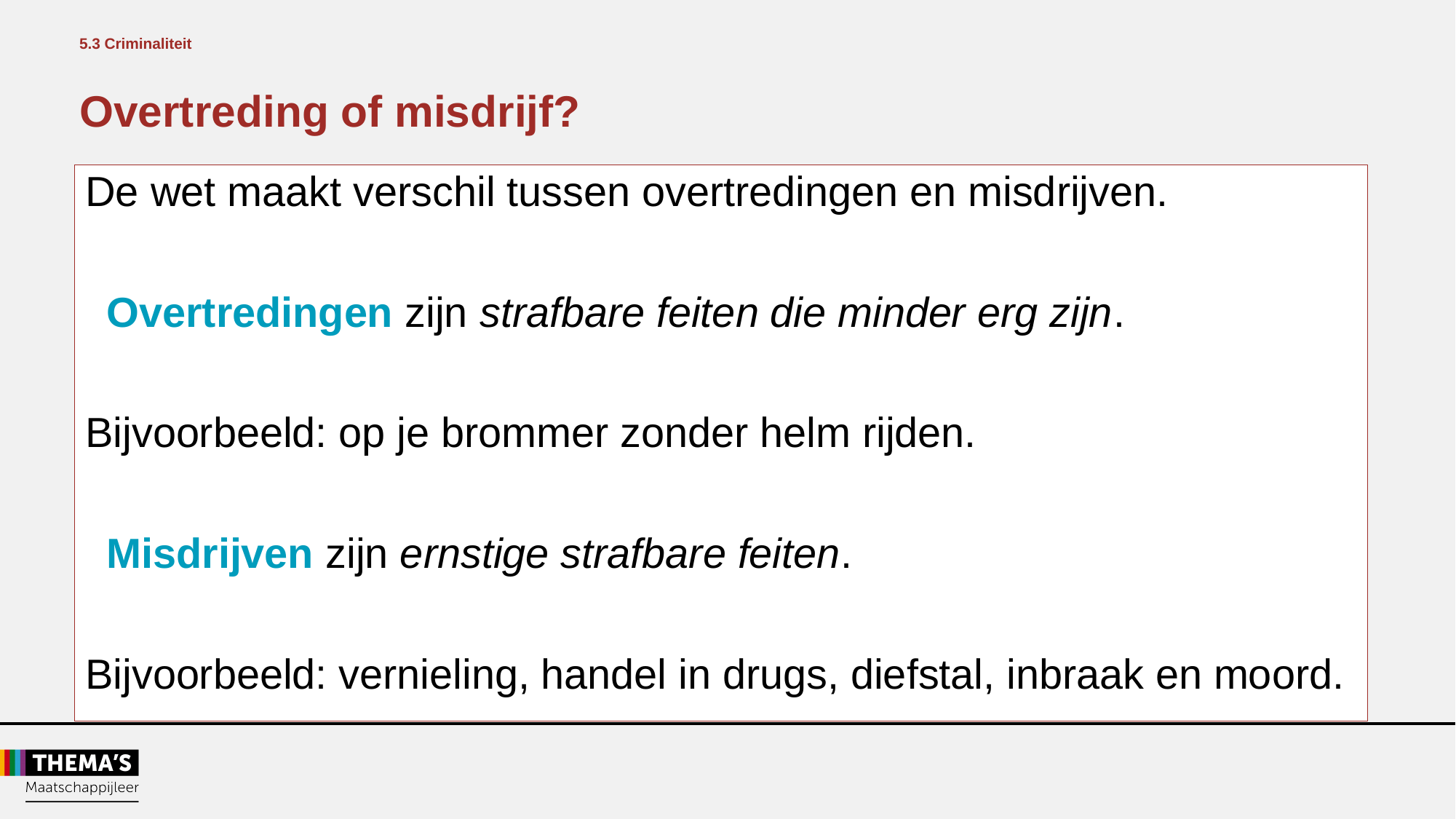

5.3 Criminaliteit
Overtreding of misdrijf?
De wet maakt verschil tussen overtredingen en misdrijven.

Overtredingen zijn strafbare feiten die minder erg zijn.

Bijvoorbeeld: op je brommer zonder helm rijden.

Misdrijven zijn ernstige strafbare feiten.

Bijvoorbeeld: vernieling, handel in drugs, diefstal, inbraak en moord.